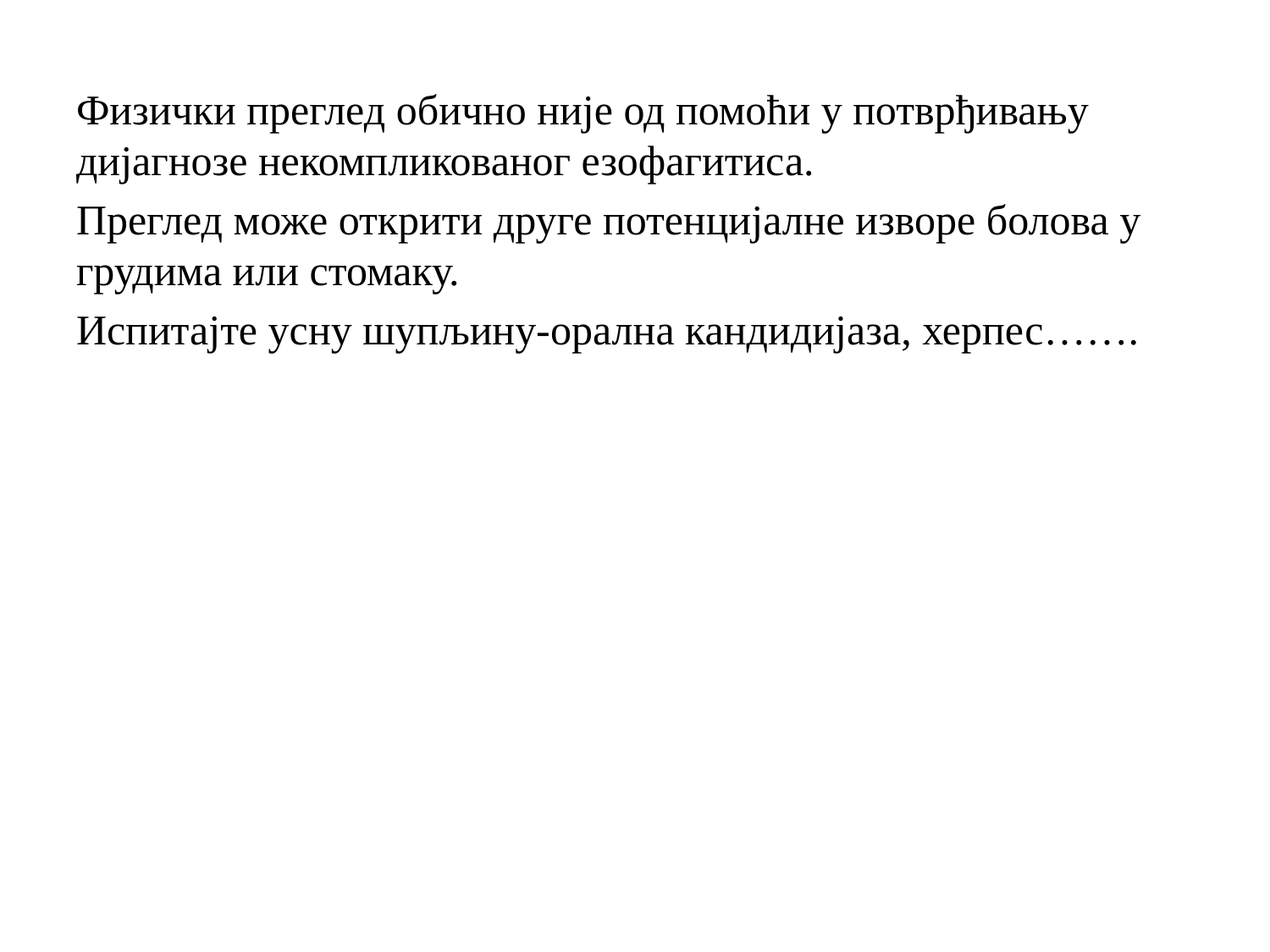

#
Физички преглед обично није од помоћи у потврђивању дијагнозе некомпликованог езофагитиса.
Преглед може открити друге потенцијалне изворе болова у грудима или стомаку.
Испитајте усну шупљину-орална кандидијаза, херпес…….